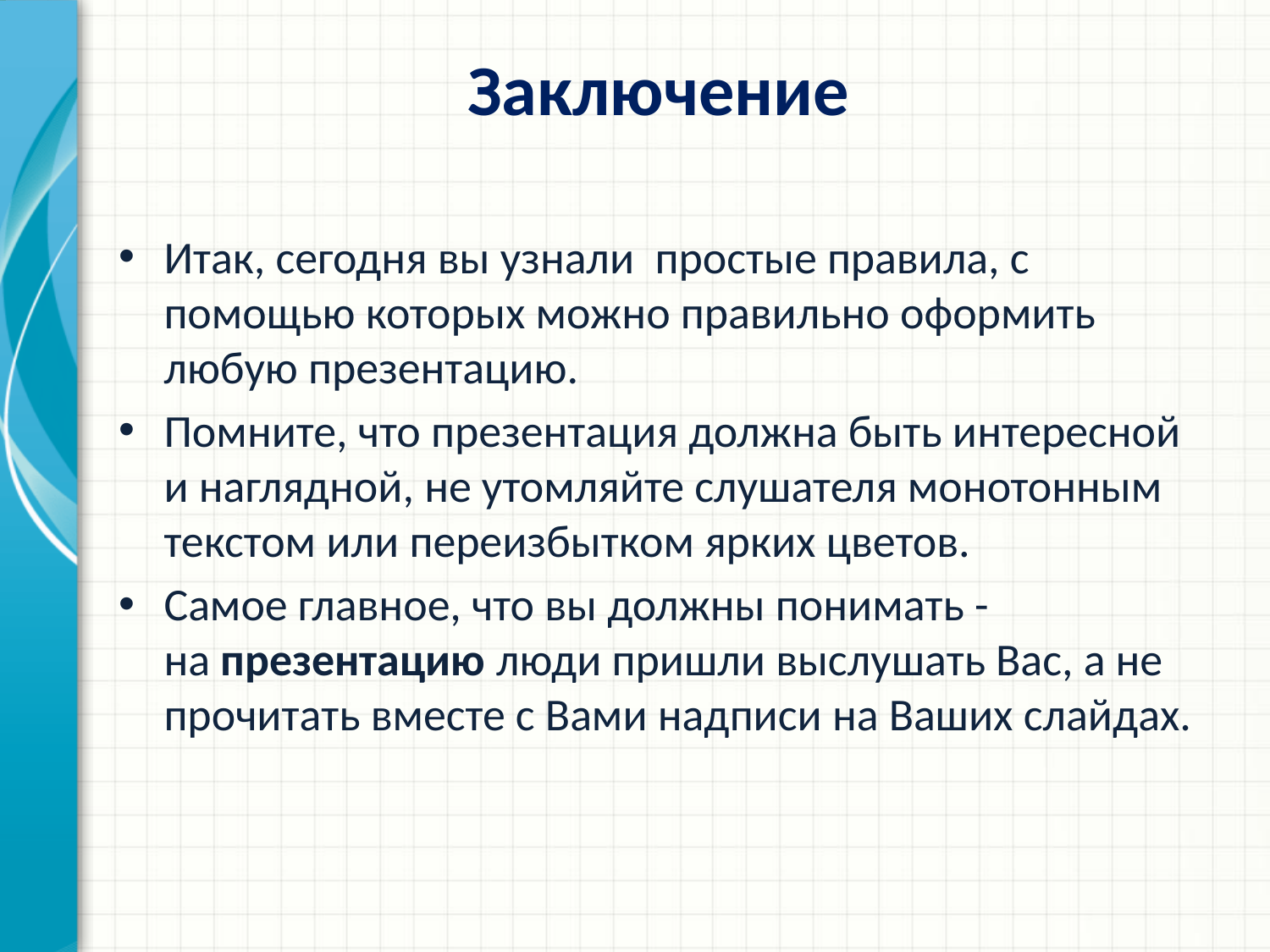

# Заключение
Итак, сегодня вы узнали  простые правила, с помощью которых можно правильно оформить любую презентацию.
Помните, что презентация должна быть интересной и наглядной, не утомляйте слушателя монотонным текстом или переизбытком ярких цветов.
Самое главное, что вы должны понимать - на презентацию люди пришли выслушать Вас, а не прочитать вместе с Вами надписи на Ваших слайдах.